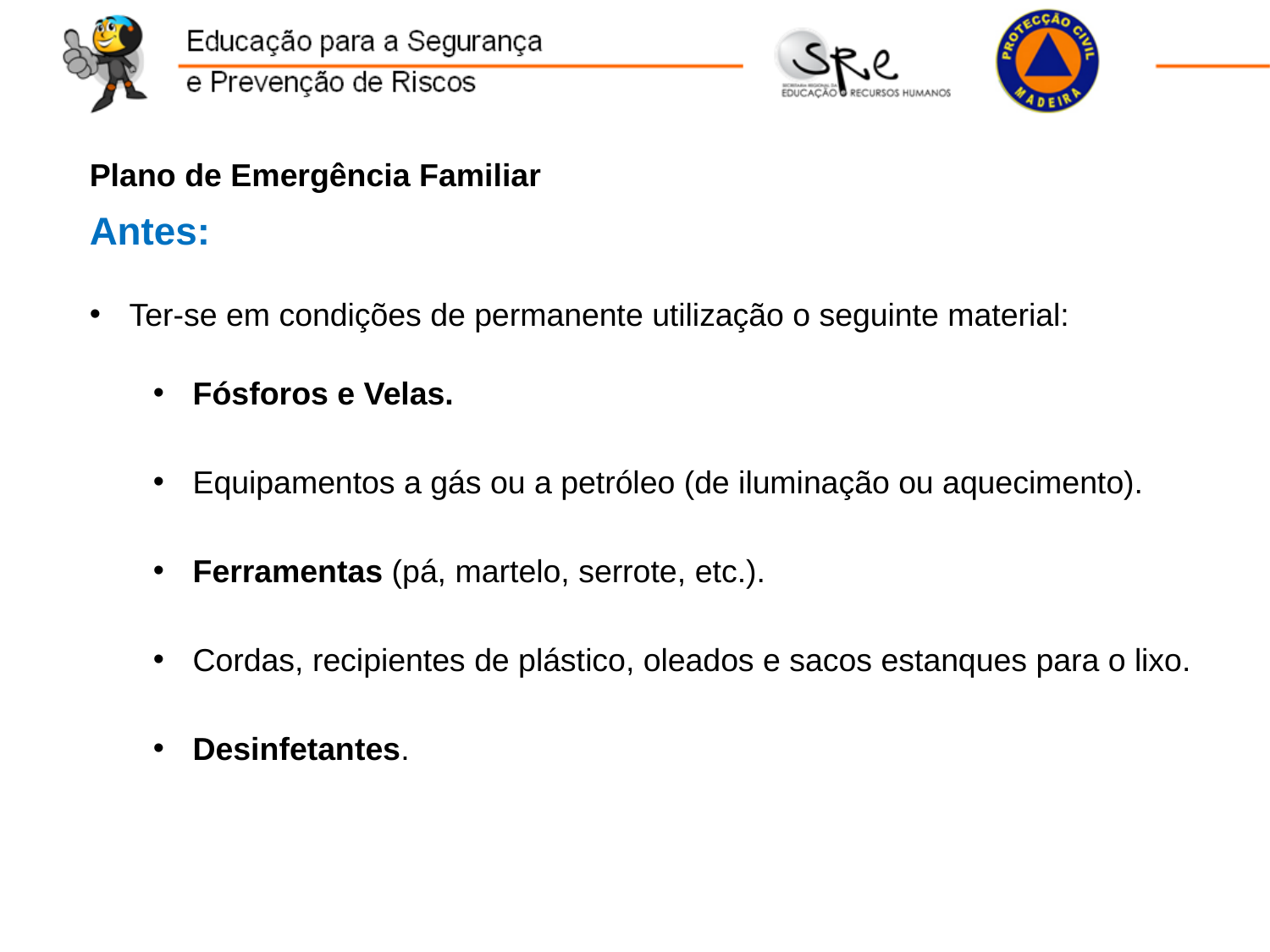

Plano de Emergência Familiar
Antes:
Ter-se em condições de permanente utilização o seguinte material:
Fósforos e Velas.
Equipamentos a gás ou a petróleo (de iluminação ou aquecimento).
Ferramentas (pá, martelo, serrote, etc.).
Cordas, recipientes de plástico, oleados e sacos estanques para o lixo.
Desinfetantes.